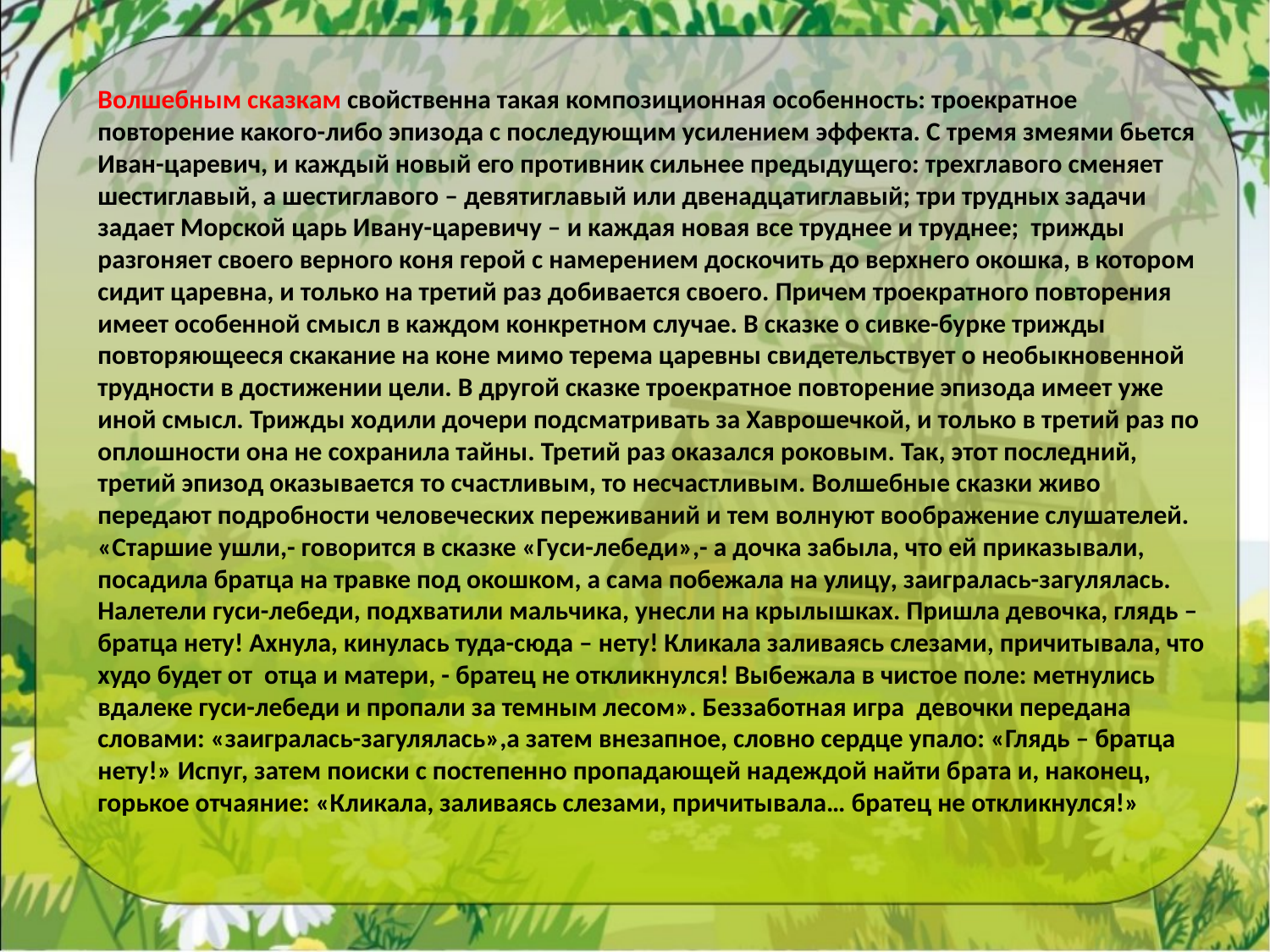

Волшебным сказкам свойственна такая композиционная особенность: троекратное повторение какого-либо эпизода с последующим усилением эффекта. С тремя змеями бьется Иван-царевич, и каждый новый его противник сильнее предыдущего: трехглавого сменяет шестиглавый, а шестиглавого – девятиглавый или двенадцатиглавый; три трудных задачи задает Морской царь Ивану-царевичу – и каждая новая все труднее и труднее;  трижды разгоняет своего верного коня герой с намерением доскочить до верхнего окошка, в котором сидит царевна, и только на третий раз добивается своего. Причем троекратного повторения имеет особенной смысл в каждом конкретном случае. В сказке о сивке-бурке трижды повторяющееся скакание на коне мимо терема царевны свидетельствует о необыкновенной трудности в достижении цели. В другой сказке троекратное повторение эпизода имеет уже иной смысл. Трижды ходили дочери подсматривать за Хаврошечкой, и только в третий раз по оплошности она не сохранила тайны. Третий раз оказался роковым. Так, этот последний, третий эпизод оказывается то счастливым, то несчастливым. Волшебные сказки живо передают подробности человеческих переживаний и тем волнуют воображение слушателей. «Старшие ушли,- говорится в сказке «Гуси-лебеди»,- а дочка забыла, что ей приказывали, посадила братца на травке под окошком, а сама побежала на улицу, заигралась-загулялась. Налетели гуси-лебеди, подхватили мальчика, унесли на крылышках. Пришла девочка, глядь – братца нету! Ахнула, кинулась туда-сюда – нету! Кликала заливаясь слезами, причитывала, что худо будет от  отца и матери, - братец не откликнулся! Выбежала в чистое поле: метнулись вдалеке гуси-лебеди и пропали за темным лесом». Беззаботная игра  девочки передана словами: «заигралась-загулялась»,а затем внезапное, словно сердце упало: «Глядь – братца нету!» Испуг, затем поиски с постепенно пропадающей надеждой найти брата и, наконец, горькое отчаяние: «Кликала, заливаясь слезами, причитывала… братец не откликнулся!»